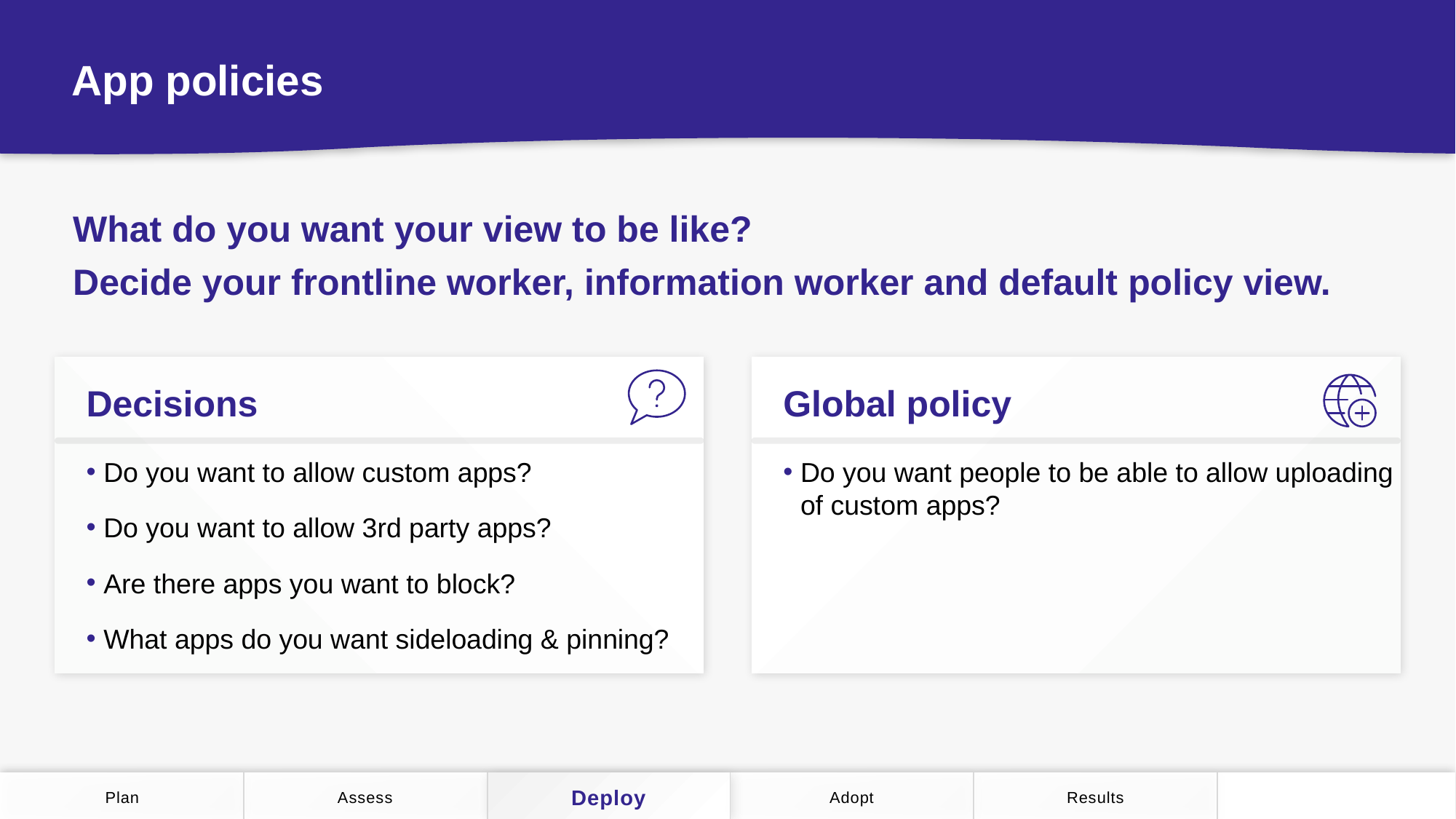

App policies

What do you want your view to be like?
Decide your frontline worker, information worker and default policy view.

Decisions
Global policy

Do you want to allow custom apps?
Do you want to allow 3rd party apps?
Are there apps you want to block?
What apps do you want sideloading & pinning?
Do you want people to be able to allow uploading of custom apps?